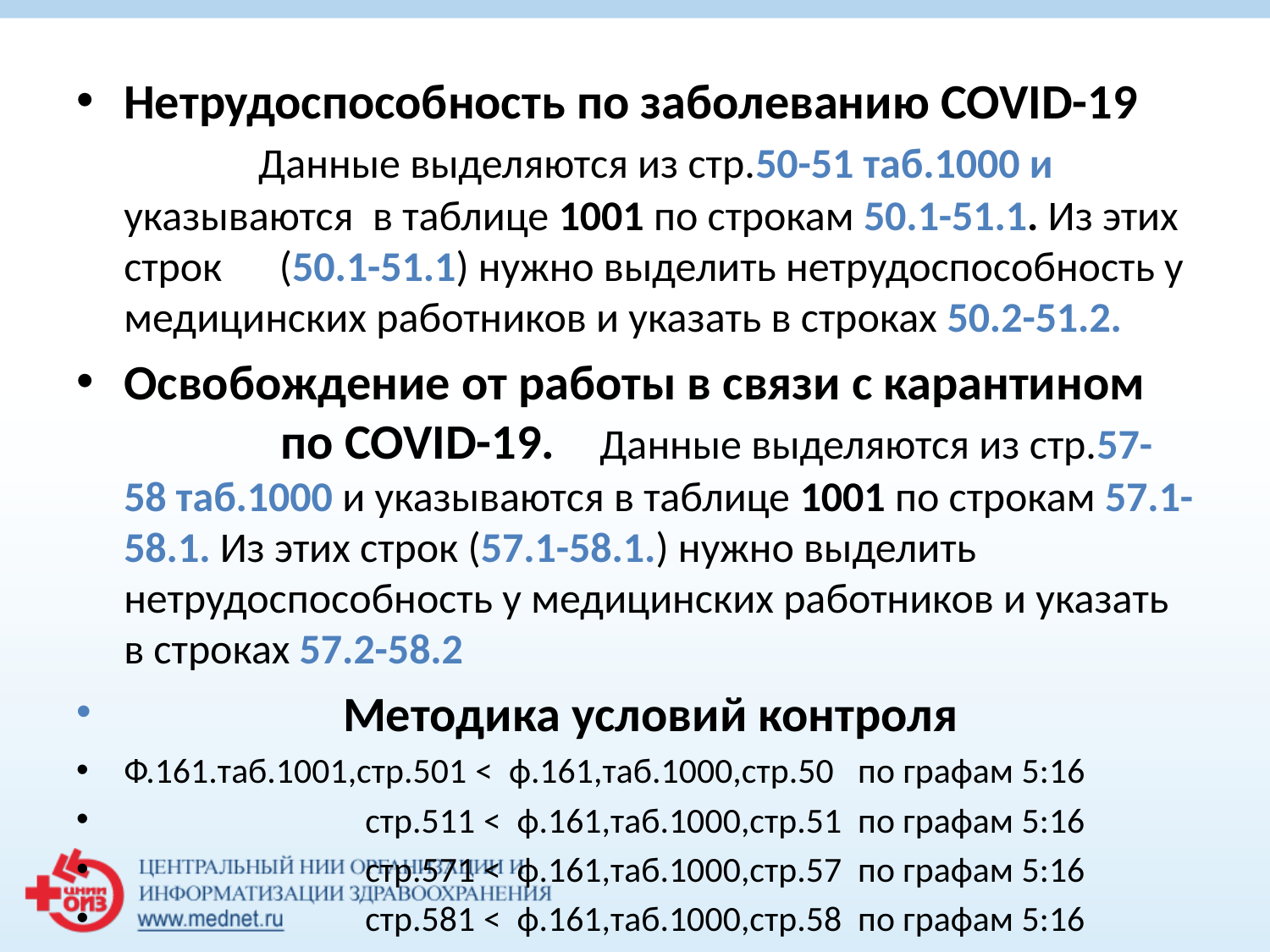

# Нетрудоспособность по заболеванию COVID-19                 Данные выделяются из стр.50-51 таб.1000 и указываются  в таблице 1001 по строкам 50.1-51.1. Из этих строк      (50.1-51.1) нужно выделить нетрудоспособность у медицинских работников и указать в строках 50.2-51.2.
Освобождение от работы в связи с карантином                   по COVID-19.    Данные выделяются из стр.57-58 таб.1000 и указываются в таблице 1001 по строкам 57.1-58.1. Из этих строк (57.1-58.1.) нужно выделить нетрудоспособность у медицинских работников и указать в строках 57.2-58.2
                       Методика условий контроля
Ф.161.таб.1001,стр.501 <  ф.161,таб.1000,стр.50   по графам 5:16
                              стр.511 <  ф.161,таб.1000,стр.51  по графам 5:16
                              стр.571 <  ф.161,таб.1000,стр.57  по графам 5:16
                              стр.581 <  ф.161,таб.1000,стр.58  по графам 5:16